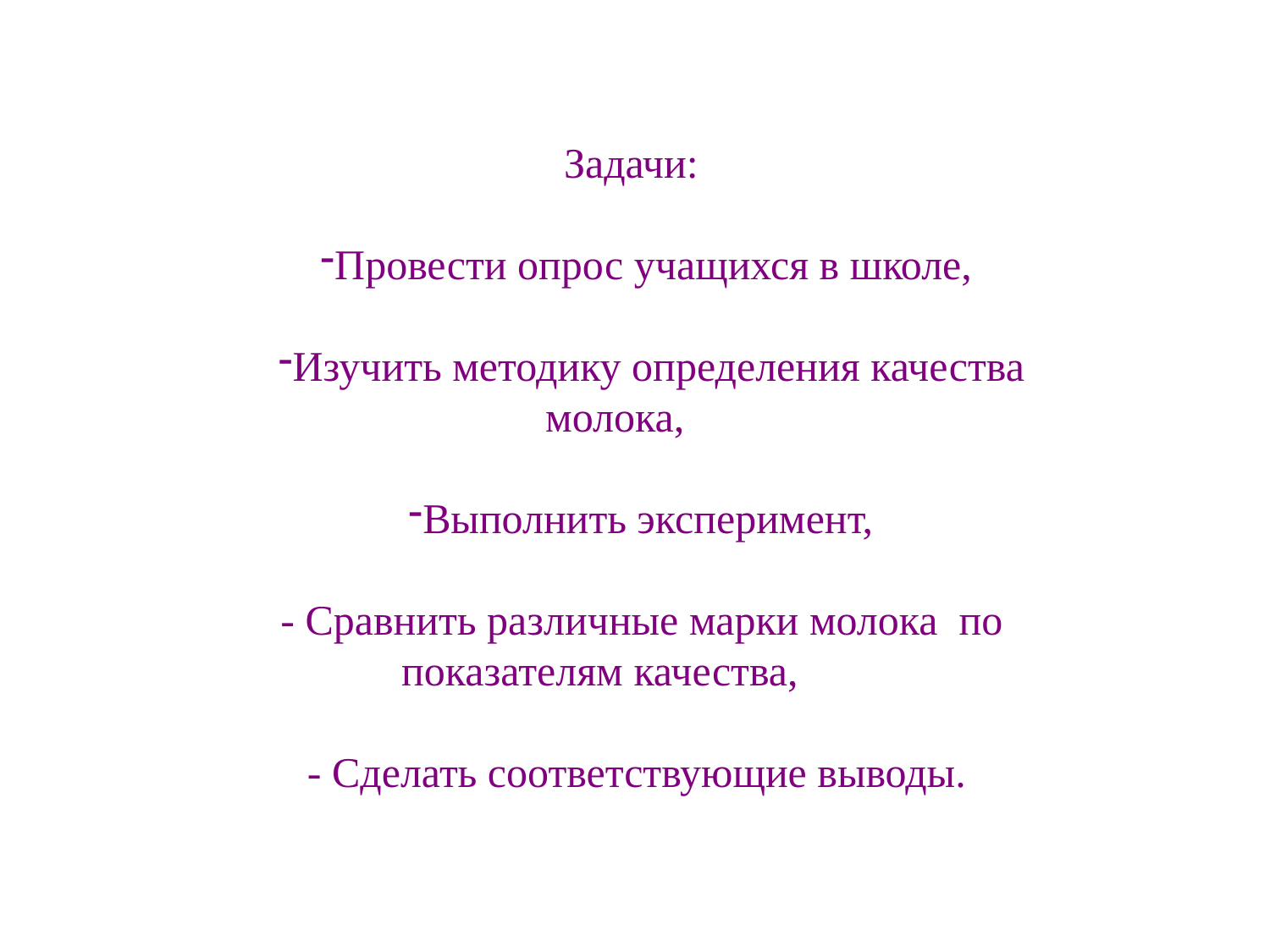

Задачи:

Провести опрос учащихся в школе,

Изучить методику определения качества молока,

Выполнить эксперимент,

 - Сравнить различные марки молока  по показателям качества,

- Сделать соответствующие выводы.